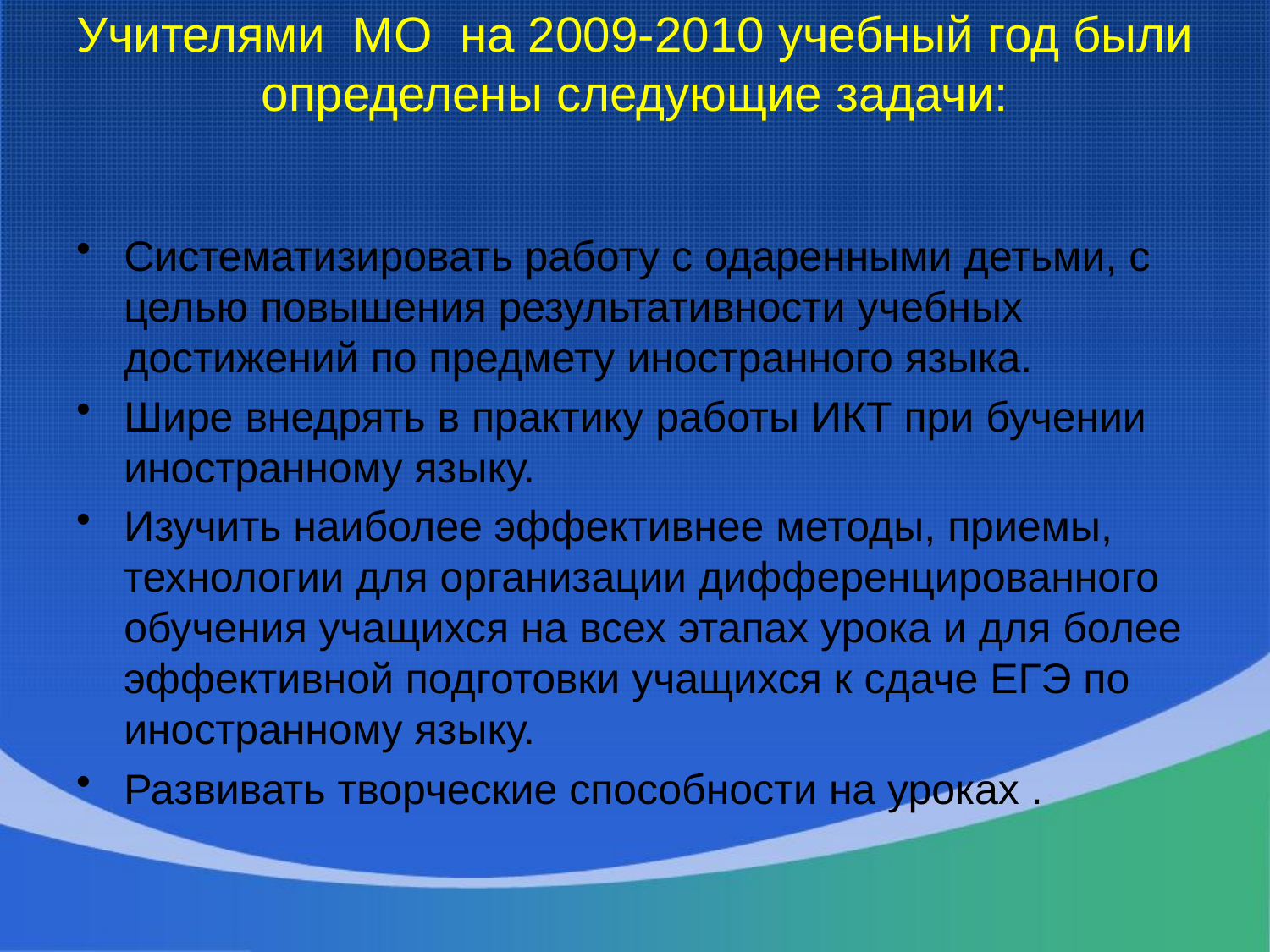

# Учителями  МО  на 2009-2010 учебный год были определены следующие задачи:
Систематизировать работу с одаренными детьми, с целью повышения результативности учебных достижений по предмету иностранного языка.
Шире внедрять в практику работы ИКТ при бучении иностранному языку.
Изучить наиболее эффективнее методы, приемы, технологии для организации дифференцированного обучения учащихся на всех этапах урока и для более эффективной подготовки учащихся к сдаче ЕГЭ по иностранному языку.
Развивать творческие способности на уроках .